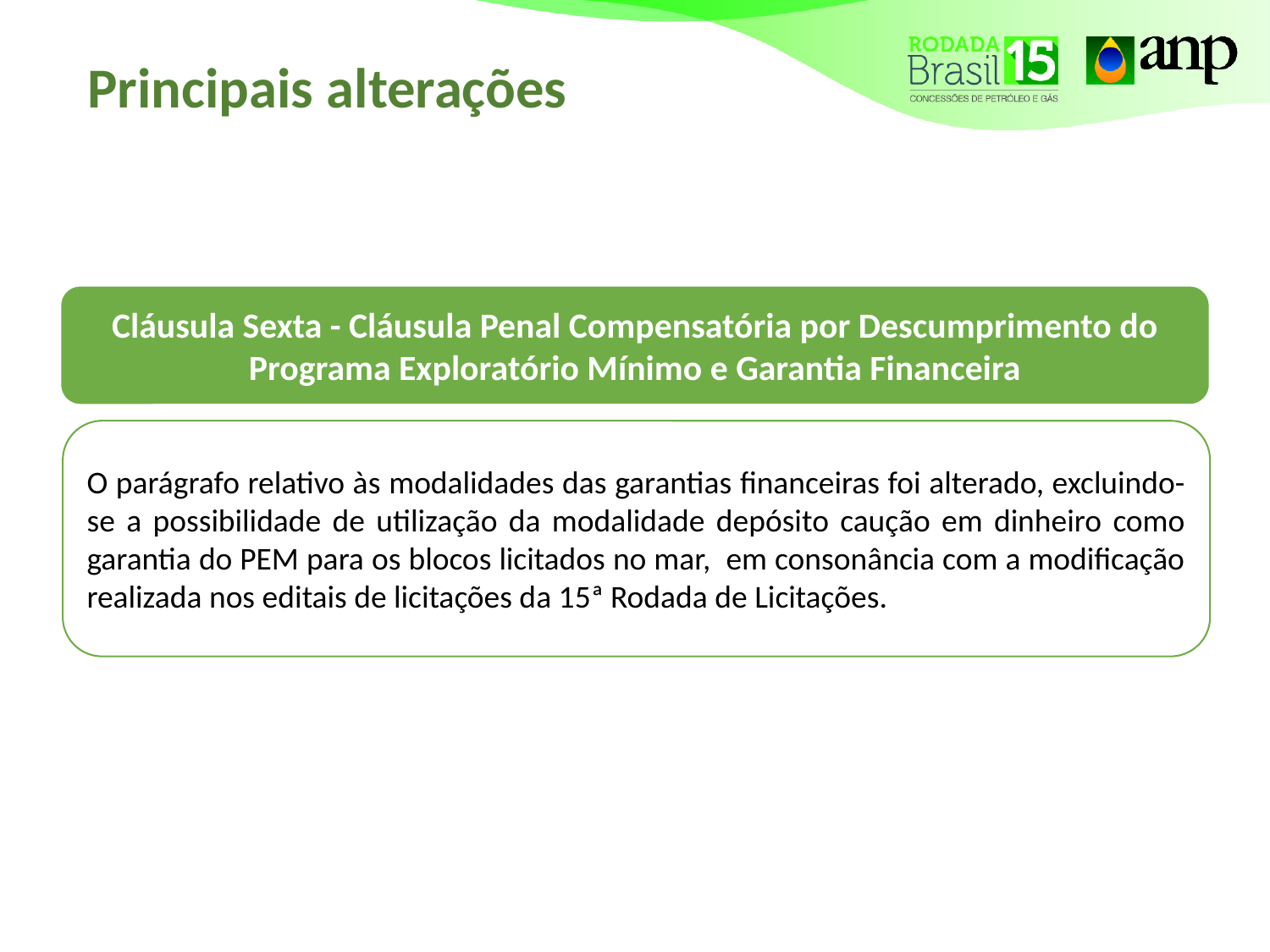

# Principais alterações
Cláusula Sexta - Cláusula Penal Compensatória por Descumprimento do Programa Exploratório Mínimo e Garantia Financeira
O parágrafo relativo às modalidades das garantias financeiras foi alterado, excluindo-se a possibilidade de utilização da modalidade depósito caução em dinheiro como garantia do PEM para os blocos licitados no mar,  em consonância com a modificação realizada nos editais de licitações da 15ª Rodada de Licitações.